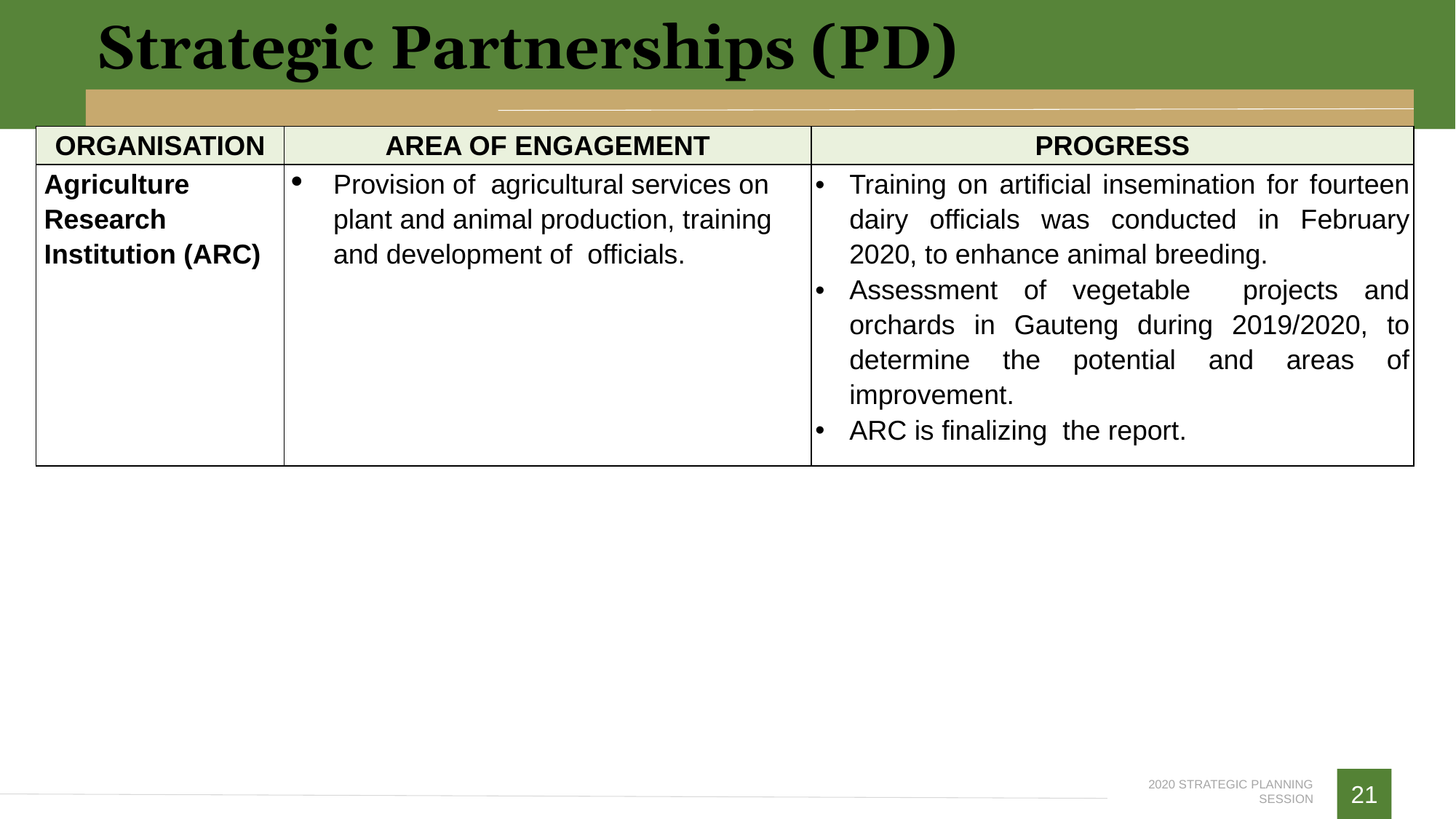

Strategic Partnerships (PD)

| ORGANISATION | AREA OF ENGAGEMENT | PROGRESS |
| --- | --- | --- |
| Agriculture Research Institution (ARC) | Provision of agricultural services on plant and animal production, training and development of officials. | Training on artificial insemination for fourteen dairy officials was conducted in February 2020, to enhance animal breeding. Assessment of vegetable projects and orchards in Gauteng during 2019/2020, to determine the potential and areas of improvement. ARC is finalizing the report. |